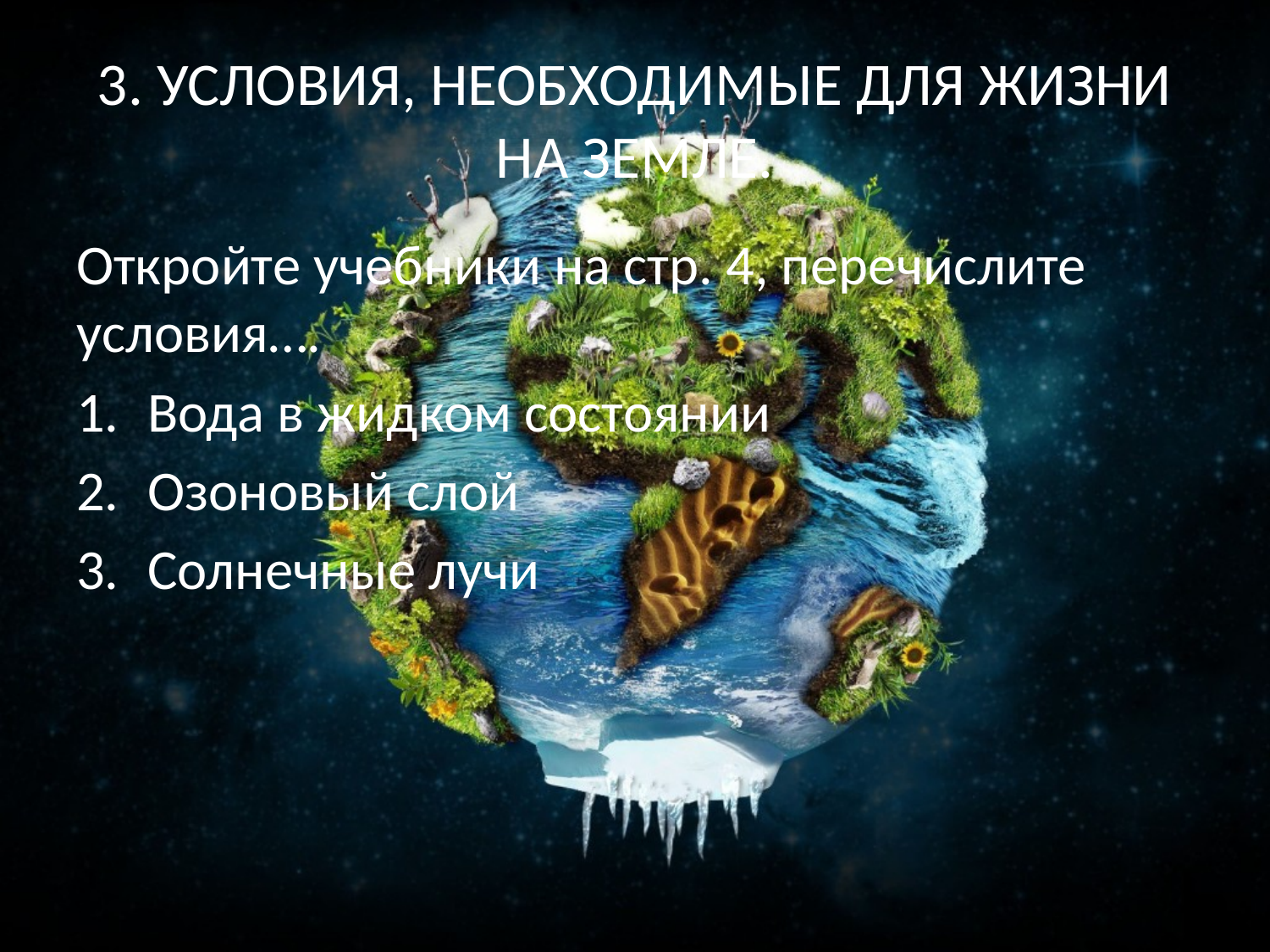

# 3. УСЛОВИЯ, НЕОБХОДИМЫЕ ДЛЯ ЖИЗНИ НА ЗЕМЛЕ.
Откройте учебники на стр. 4, перечислите условия….
Вода в жидком состоянии
Озоновый слой
Солнечные лучи